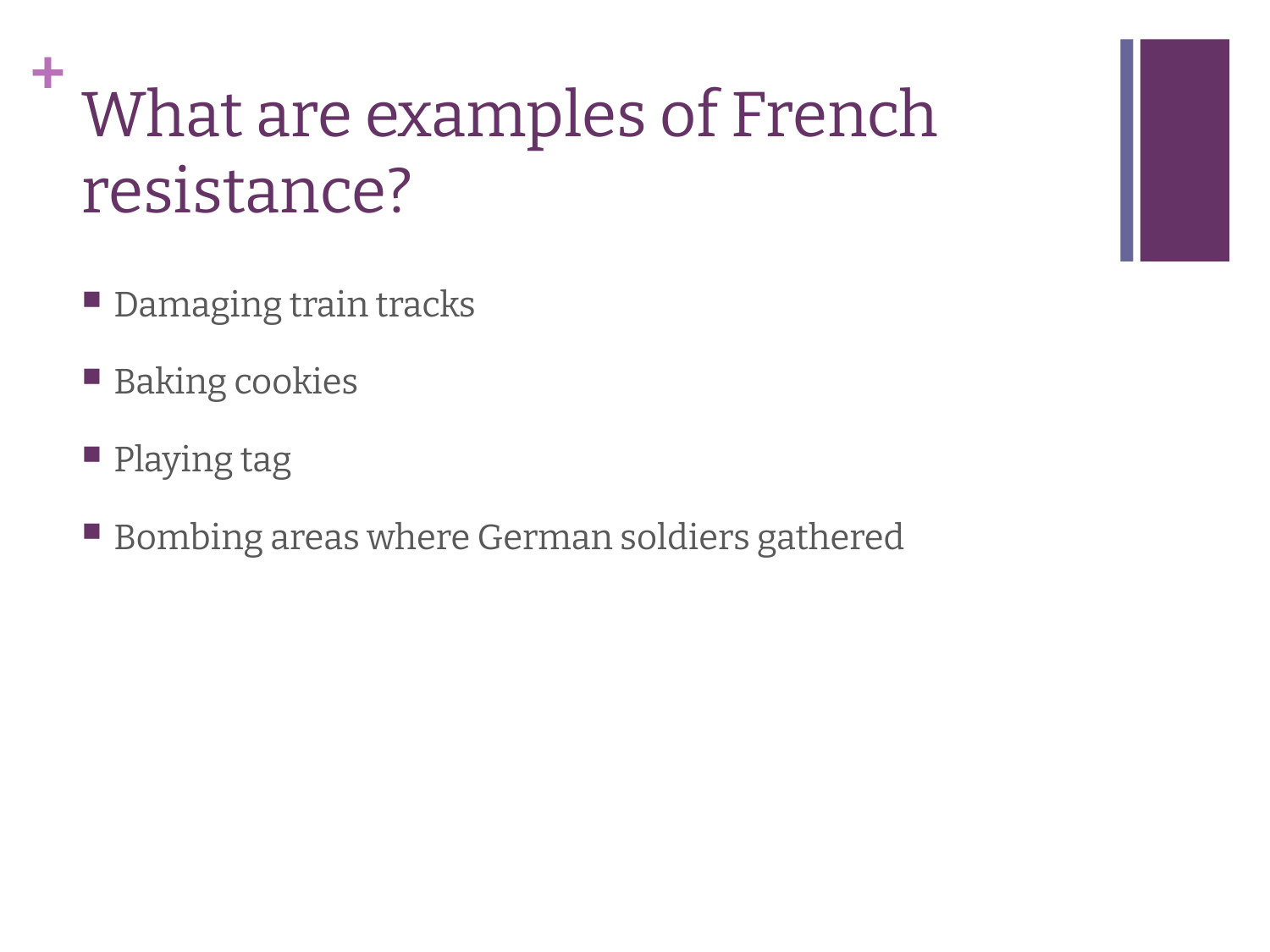

# What are examples of French resistance?
Damaging train tracks
Baking cookies
Playing tag
Bombing areas where German soldiers gathered